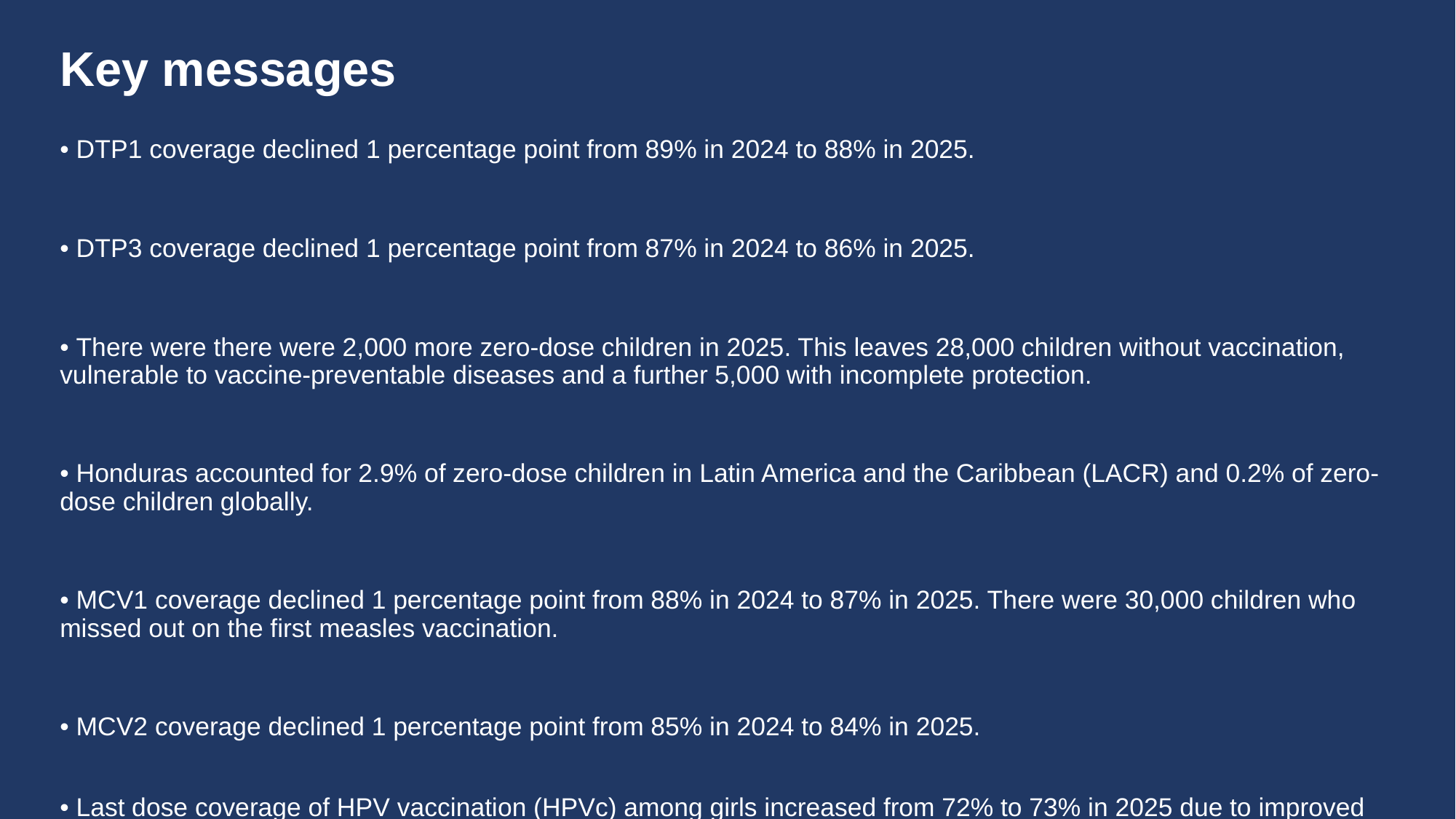

# Key messages
• DTP1 coverage declined 1 percentage point from 89% in 2024 to 88% in 2025.

• DTP3 coverage declined 1 percentage point from 87% in 2024 to 86% in 2025.

• There were there were 2,000 more zero-dose children in 2025. This leaves 28,000 children without vaccination, vulnerable to vaccine-preventable diseases and a further 5,000 with incomplete protection.

• Honduras accounted for 2.9% of zero-dose children in Latin America and the Caribbean (LACR) and 0.2% of zero-dose children globally.

• MCV1 coverage declined 1 percentage point from 88% in 2024 to 87% in 2025. There were 30,000 children who missed out on the first measles vaccination.

• MCV2 coverage declined 1 percentage point from 85% in 2024 to 84% in 2025.

• Last dose coverage of HPV vaccination (HPVc) among girls increased from 72% to 73% in 2025 due to improved programme performance.